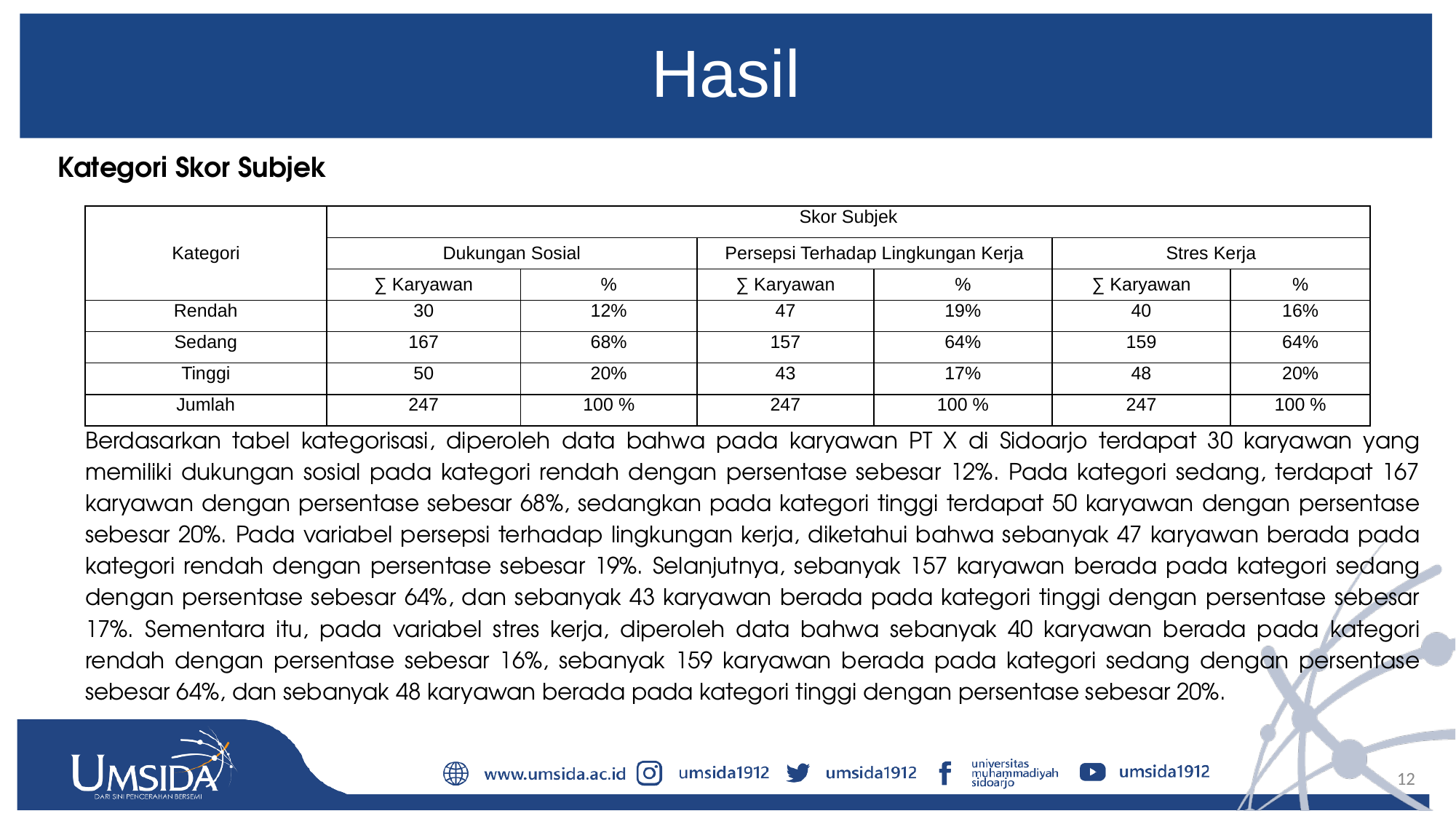

# Hasil
Kategori Skor Subjek

Berdasarkan tabel kategorisasi, diperoleh data bahwa pada karyawan PT X di Sidoarjo terdapat 30 karyawan yang memiliki dukungan sosial pada kategori rendah dengan persentase sebesar 12%. Pada kategori sedang, terdapat 167 karyawan dengan persentase sebesar 68%, sedangkan pada kategori tinggi terdapat 50 karyawan dengan persentase sebesar 20%. Pada variabel persepsi terhadap lingkungan kerja, diketahui bahwa sebanyak 47 karyawan berada pada kategori rendah dengan persentase sebesar 19%. Selanjutnya, sebanyak 157 karyawan berada pada kategori sedang dengan persentase sebesar 64%, dan sebanyak 43 karyawan berada pada kategori tinggi dengan persentase sebesar 17%. Sementara itu, pada variabel stres kerja, diperoleh data bahwa sebanyak 40 karyawan berada pada kategori rendah dengan persentase sebesar 16%, sebanyak 159 karyawan berada pada kategori sedang dengan persentase sebesar 64%, dan sebanyak 48 karyawan berada pada kategori tinggi dengan persentase sebesar 20%.
| Kategori | Skor Subjek |  |  |  |  |  |
| --- | --- | --- | --- | --- | --- | --- |
|  | Dukungan Sosial |  | Persepsi Terhadap Lingkungan Kerja |  | Stres Kerja |  |
|  | ∑ Karyawan | % | ∑ Karyawan | % | ∑ Karyawan | % |
| Rendah | 30 | 12% | 47 | 19% | 40 | 16% |
| Sedang | 167 | 68% | 157 | 64% | 159 | 64% |
| Tinggi | 50 | 20% | 43 | 17% | 48 | 20% |
| Jumlah | 247 | 100 % | 247 | 100 % | 247 | 100 % |